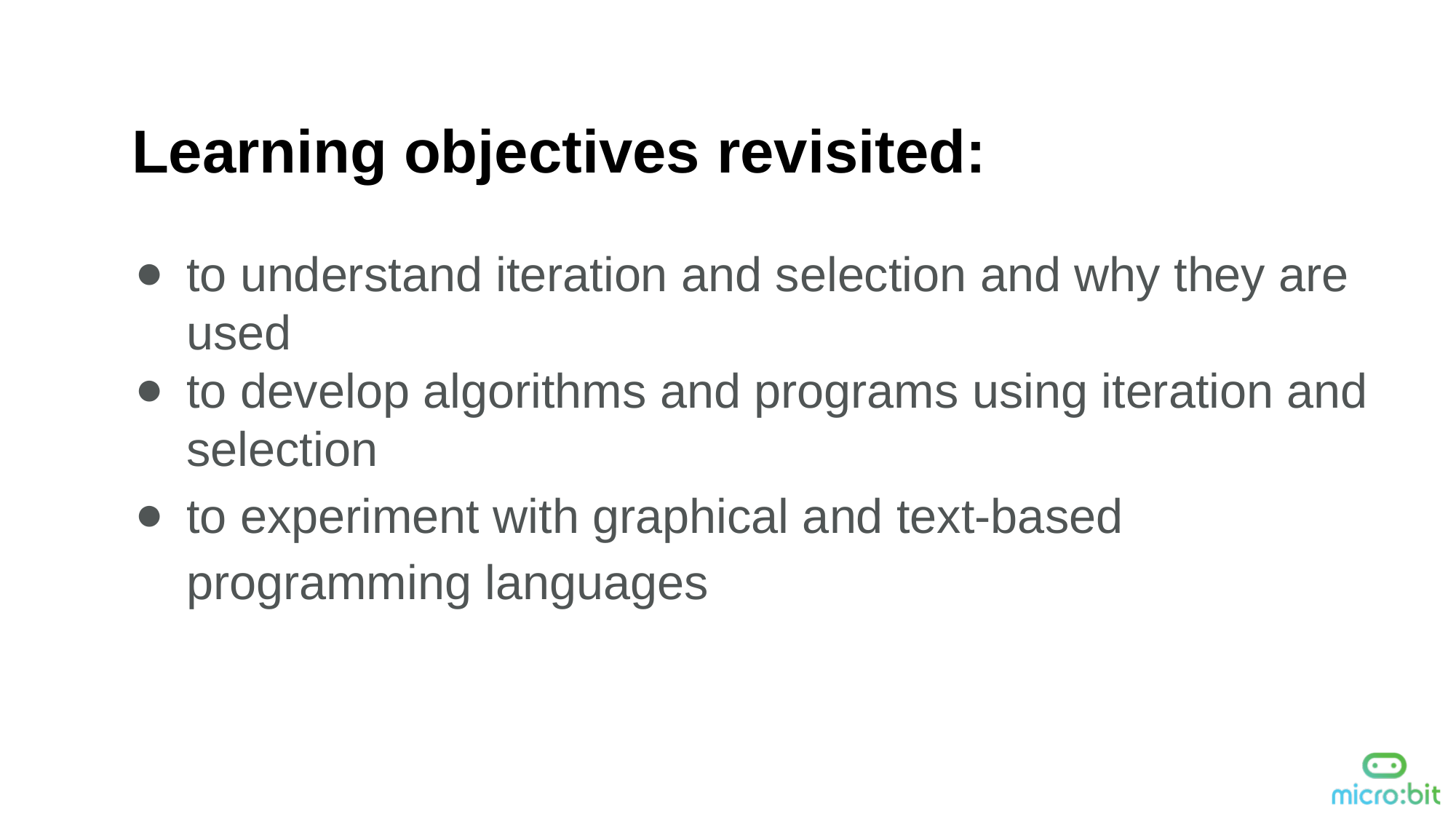

Learning objectives revisited:

to understand iteration and selection and why they are used
to develop algorithms and programs using iteration and selection
to experiment with graphical and text-based programming languages